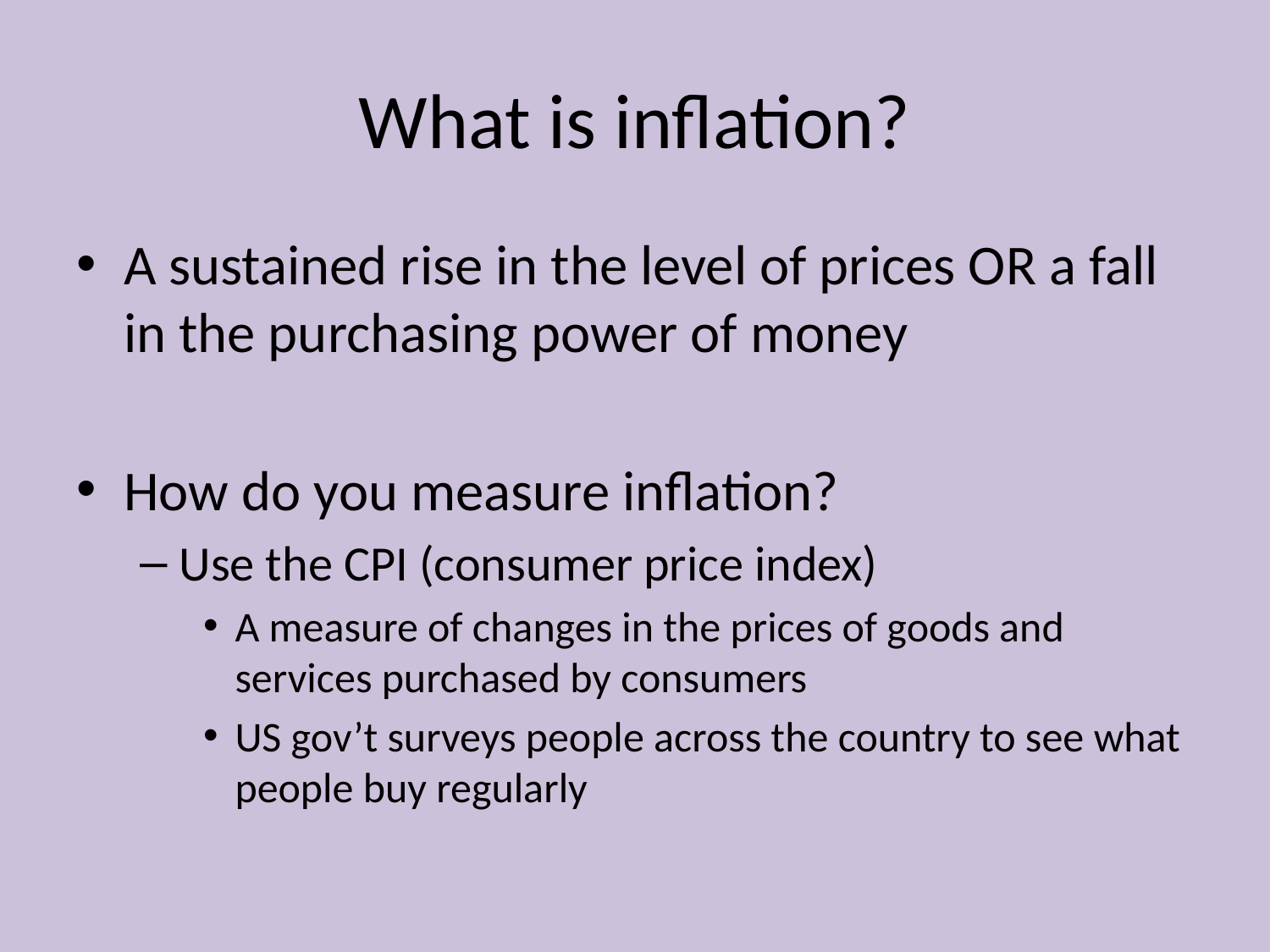

# What is inflation?
A sustained rise in the level of prices OR a fall in the purchasing power of money

How do you measure inflation?
Use the CPI (consumer price index)
A measure of changes in the prices of goods and services purchased by consumers
US gov’t surveys people across the country to see what people buy regularly